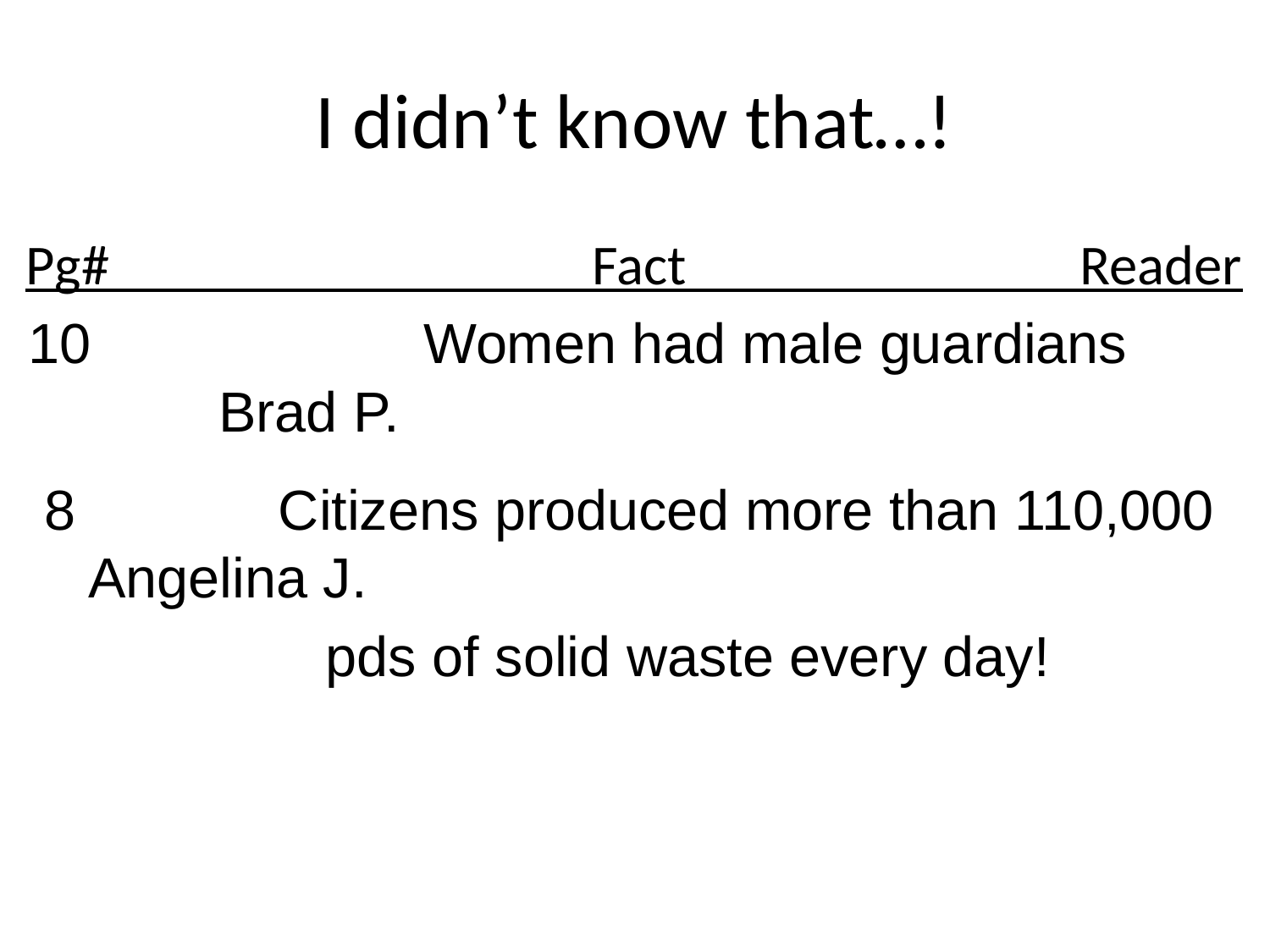

# I didn’t know that…!
 Pg#                                      Fact                               Reader
 10		       Women had male guardians         	  Brad P.

  8             Citizens produced more than 110,000     Angelina J.
                    pds of solid waste every day!